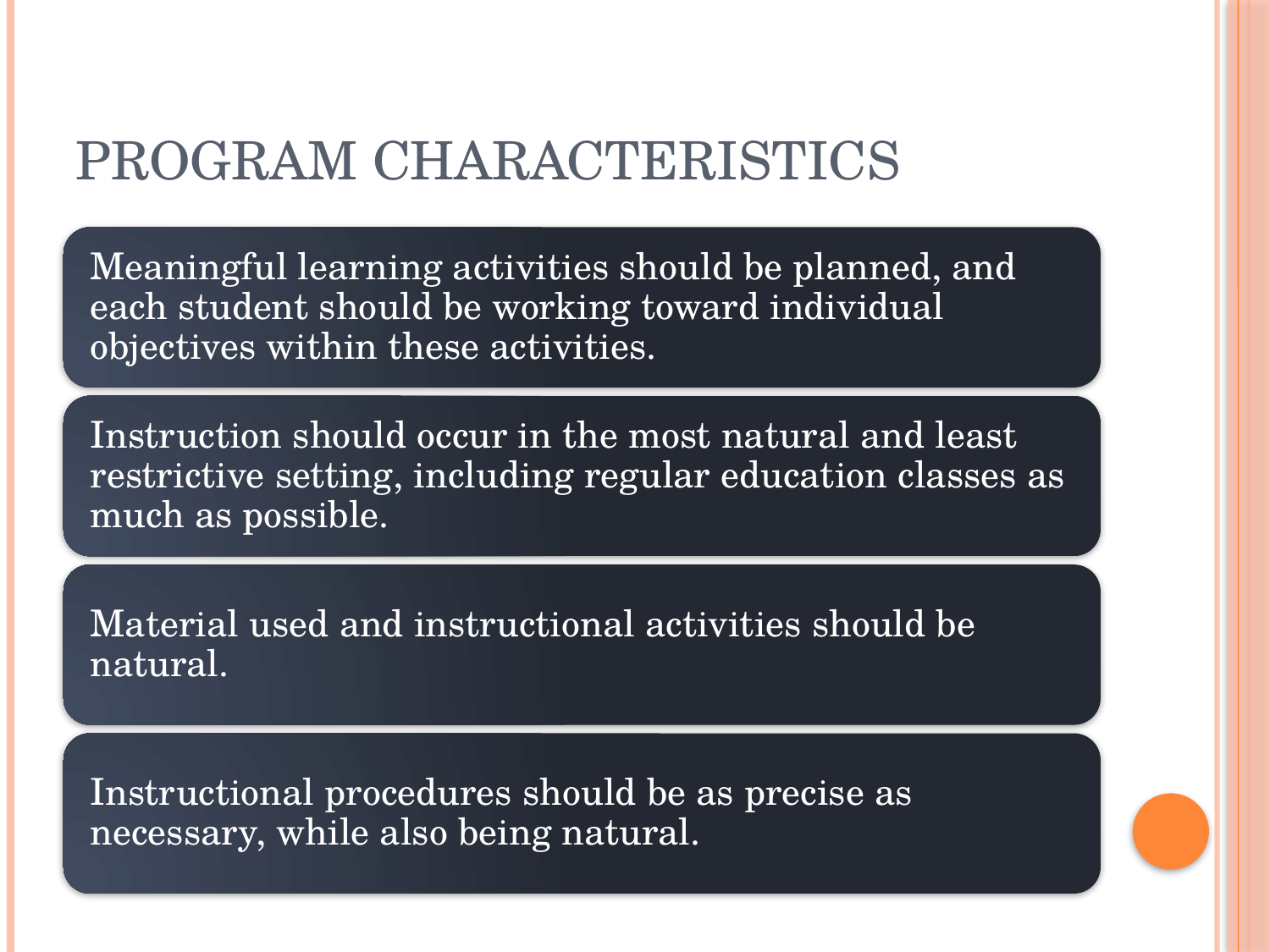

# Program Characteristics
Meaningful learning activities should be planned, and each student should be working toward individual objectives within these activities.
Instruction should occur in the most natural and least restrictive setting, including regular education classes as much as possible.
Material used and instructional activities should be natural.
Instructional procedures should be as precise as necessary, while also being natural.